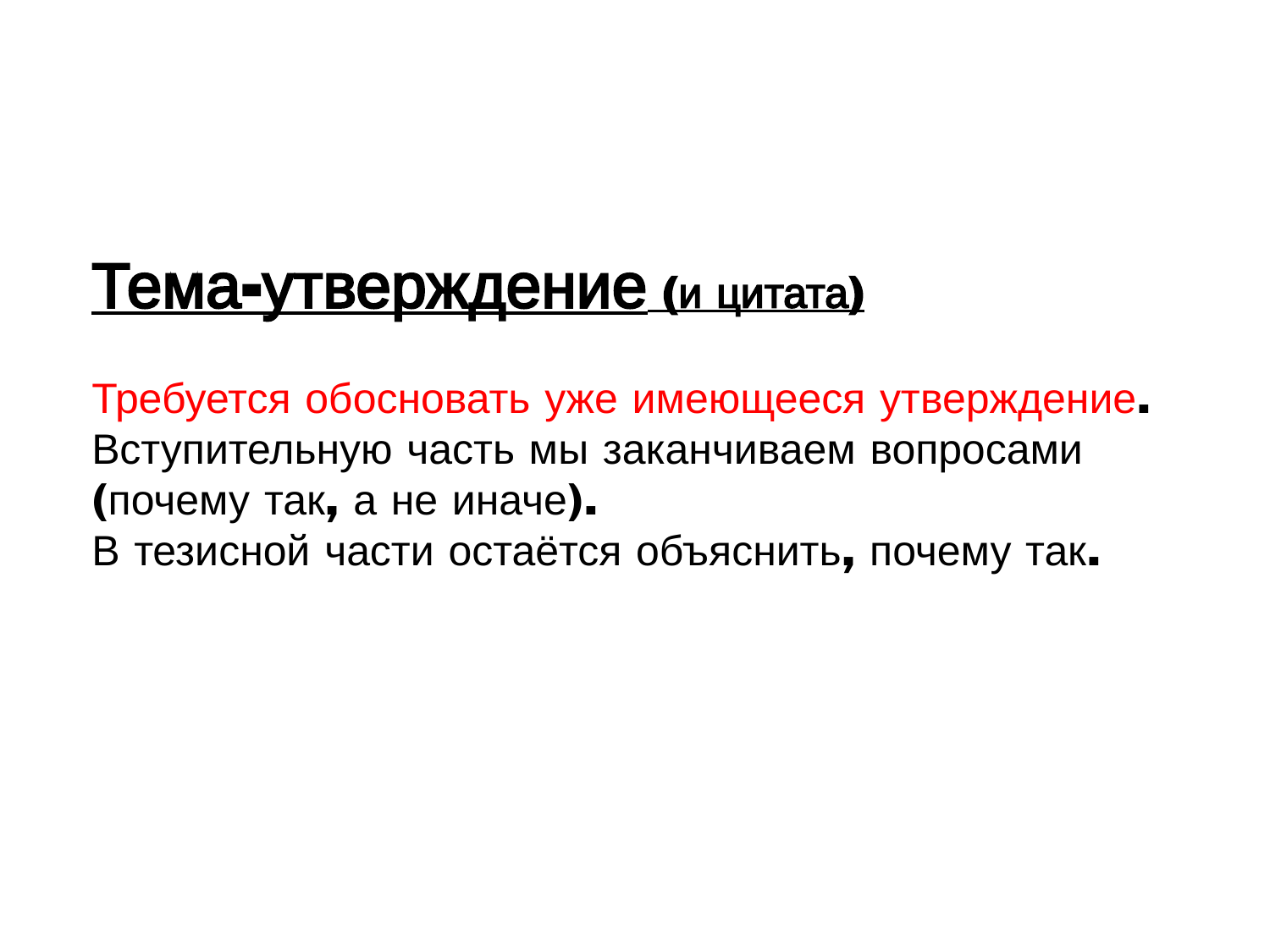

Тема-утверждение (и цитата)

Требуется обосновать уже имеющееся утверждение. Вступительную часть мы заканчиваем вопросами (почему так, а не иначе).
В тезисной части остаётся объяснить, почему так.